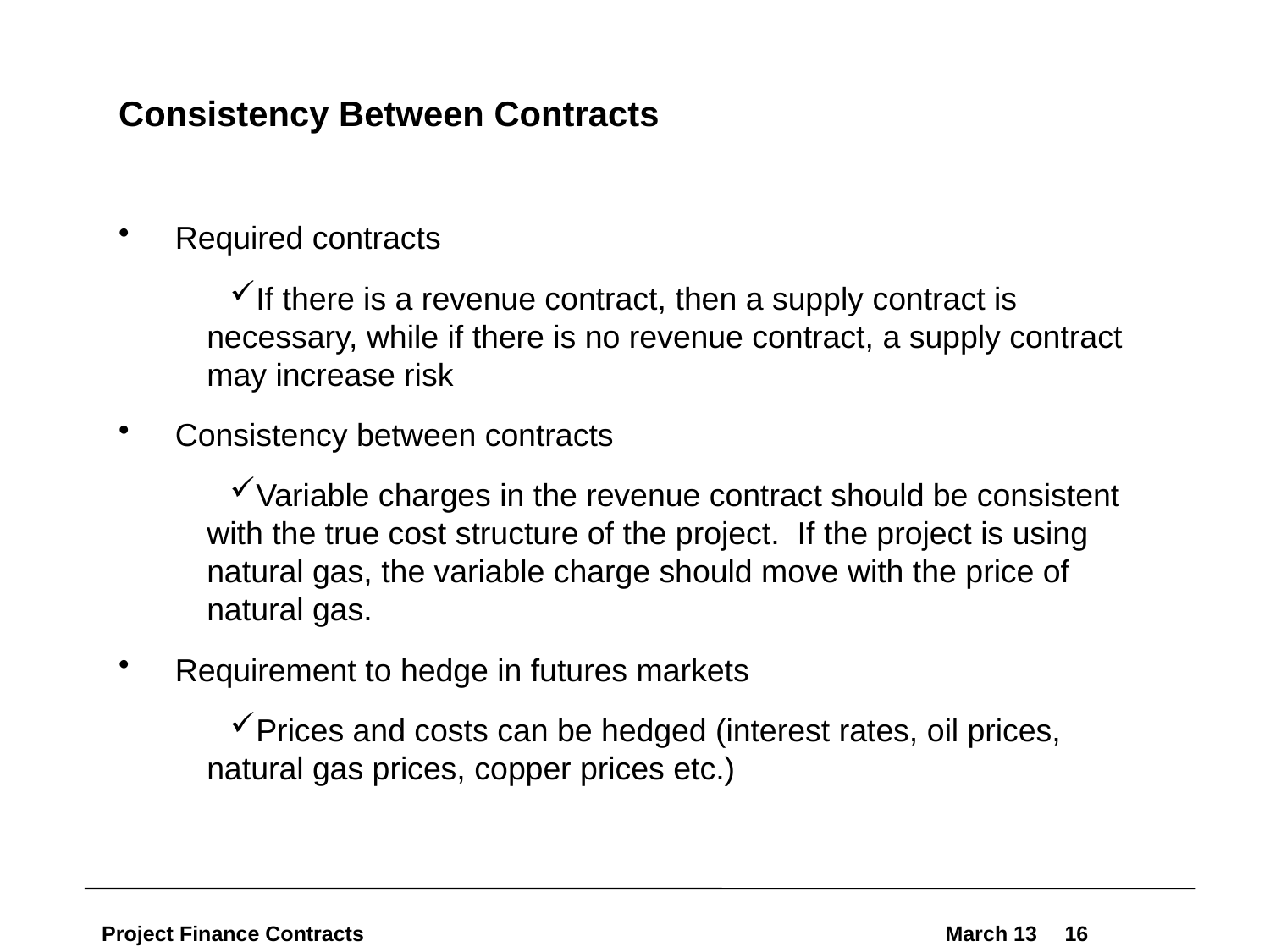

# Consistency Between Contracts
Required contracts
If there is a revenue contract, then a supply contract is necessary, while if there is no revenue contract, a supply contract may increase risk
Consistency between contracts
Variable charges in the revenue contract should be consistent with the true cost structure of the project.  If the project is using natural gas, the variable charge should move with the price of natural gas.
Requirement to hedge in futures markets
Prices and costs can be hedged (interest rates, oil prices, natural gas prices, copper prices etc.)